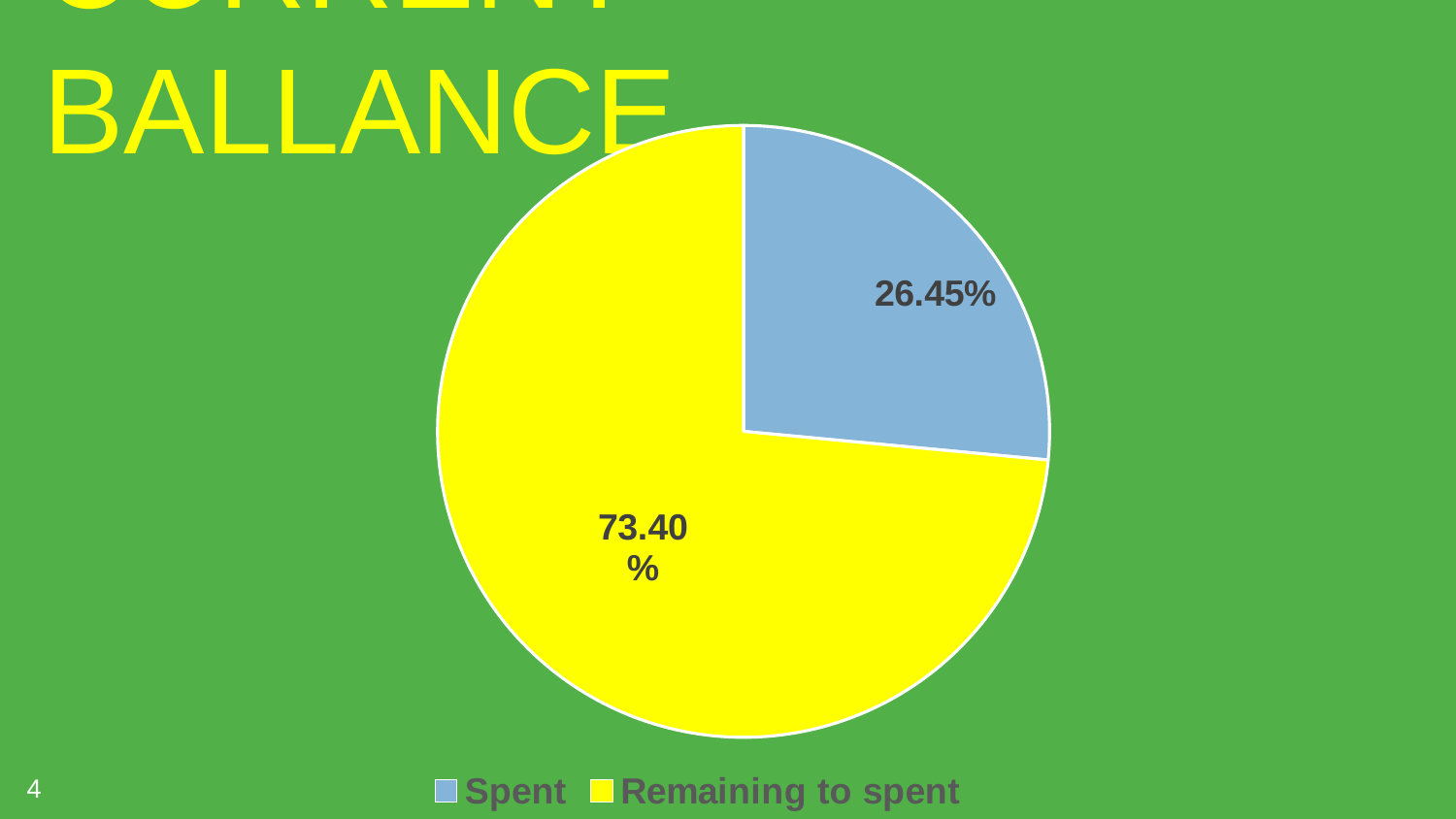

CURRENT BALLANCE

### Chart

| Category |  |
|---|---|
| Spent | 0.26446908862324814 |
| Remaining to spent | 0.7339517295571406 |
4